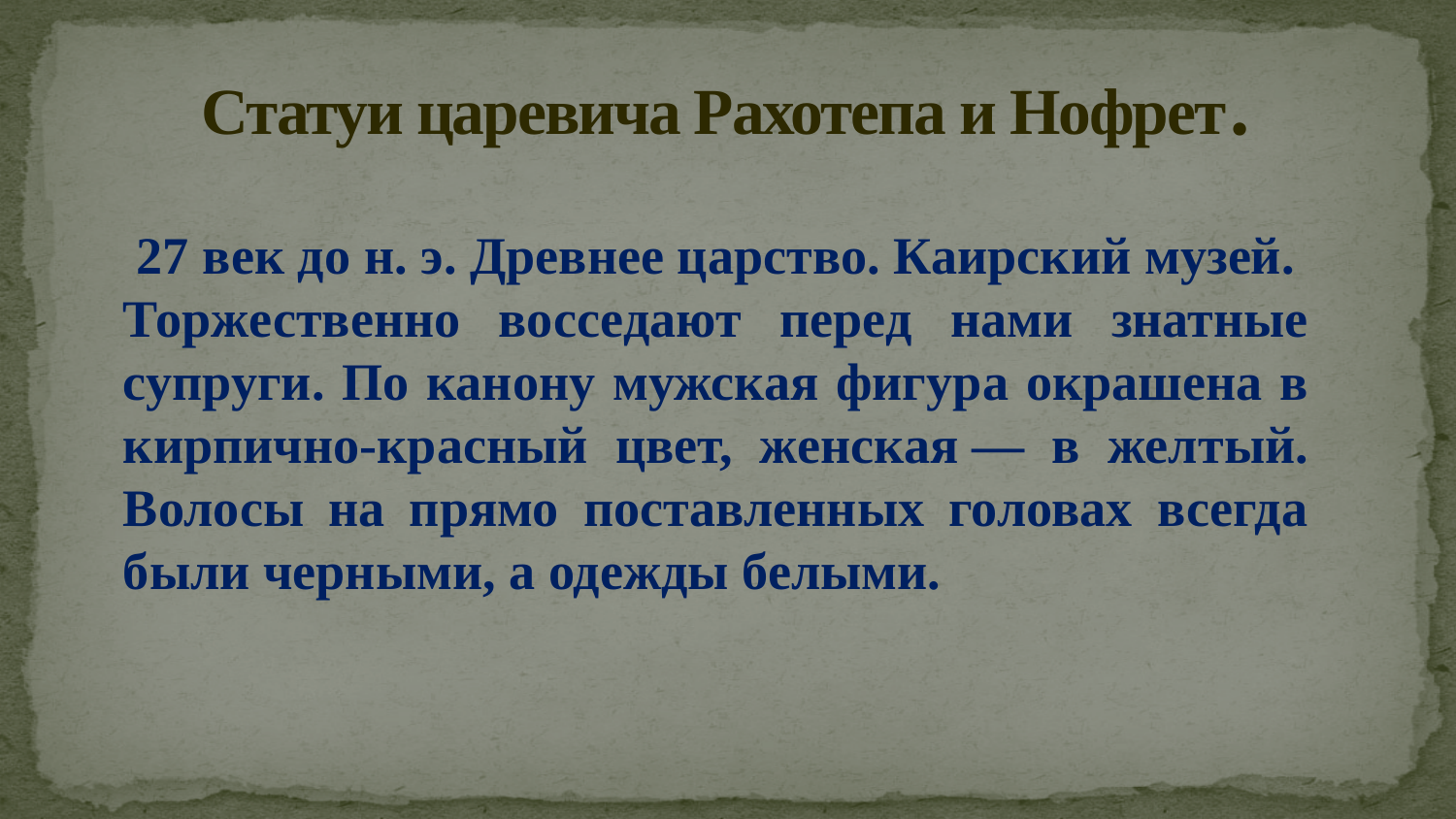

# Статуи царевича Рахотепа и Нофрет.
 27 век до н. э. Древнее царство. Каирский музей.
Торжественно восседают перед нами знатные супруги. По канону мужская фигура окрашена в кирпично-красный цвет, женская — в желтый. Волосы на прямо поставленных головах всегда были черными, а одежды белыми.